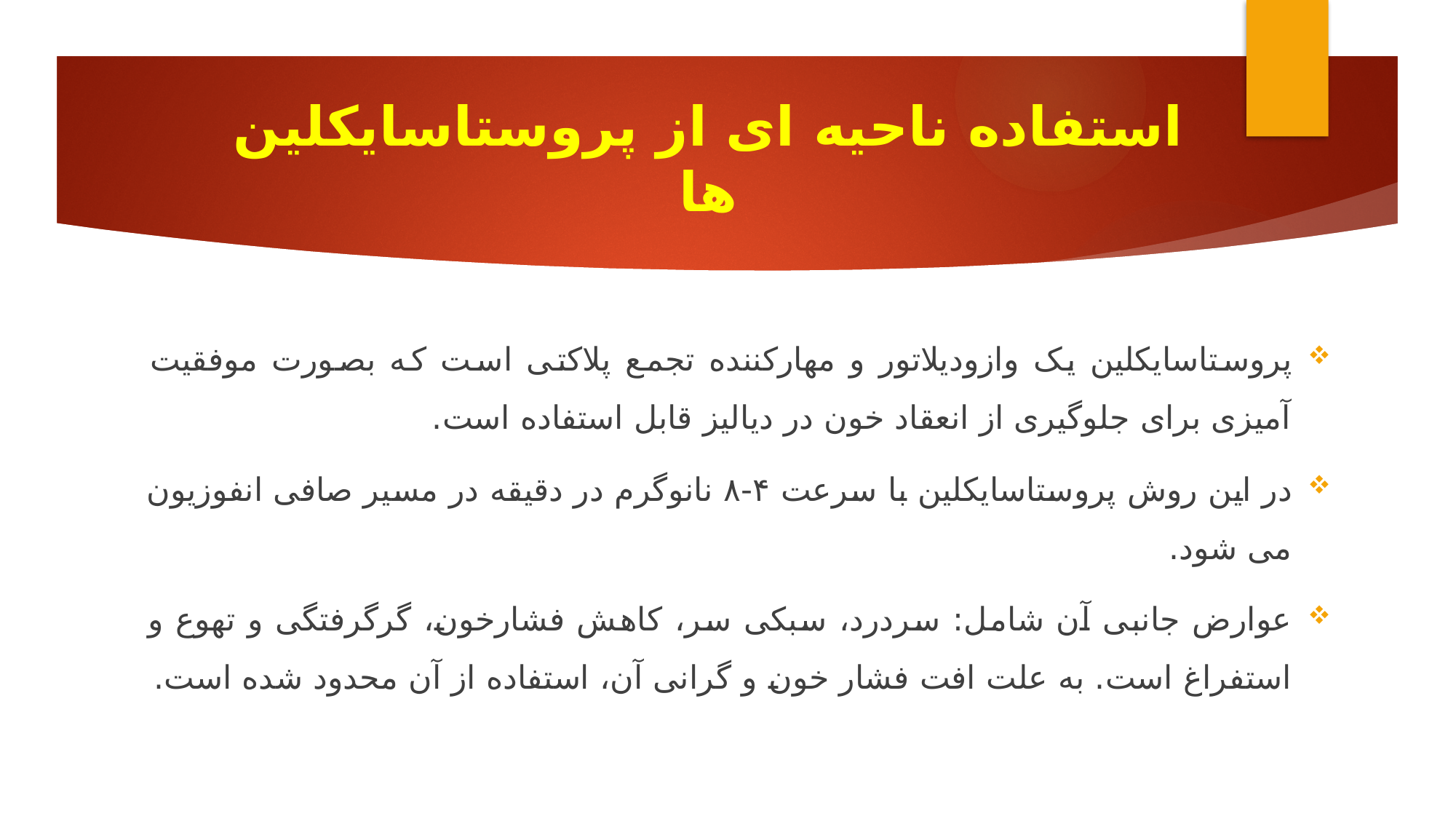

# استفاده ناحیه ای از پروستاسایکلین ها
پروستاسایکلین یک وازودیلاتور و مهارکننده تجمع پلاکتی است که بصورت موفقیت آمیزی برای جلوگیری از انعقاد خون در دیالیز قابل استفاده است.
در این روش پروستاسایکلین با سرعت ۴-۸ نانوگرم در دقیقه در مسیر صافی انفوزیون می شود.
عوارض جانبی آن شامل: سردرد، سبکی سر، کاهش فشارخون، گرگرفتگی و تهوع و استفراغ است. به علت افت فشار خون و گرانی آن، استفاده از آن محدود شده است.